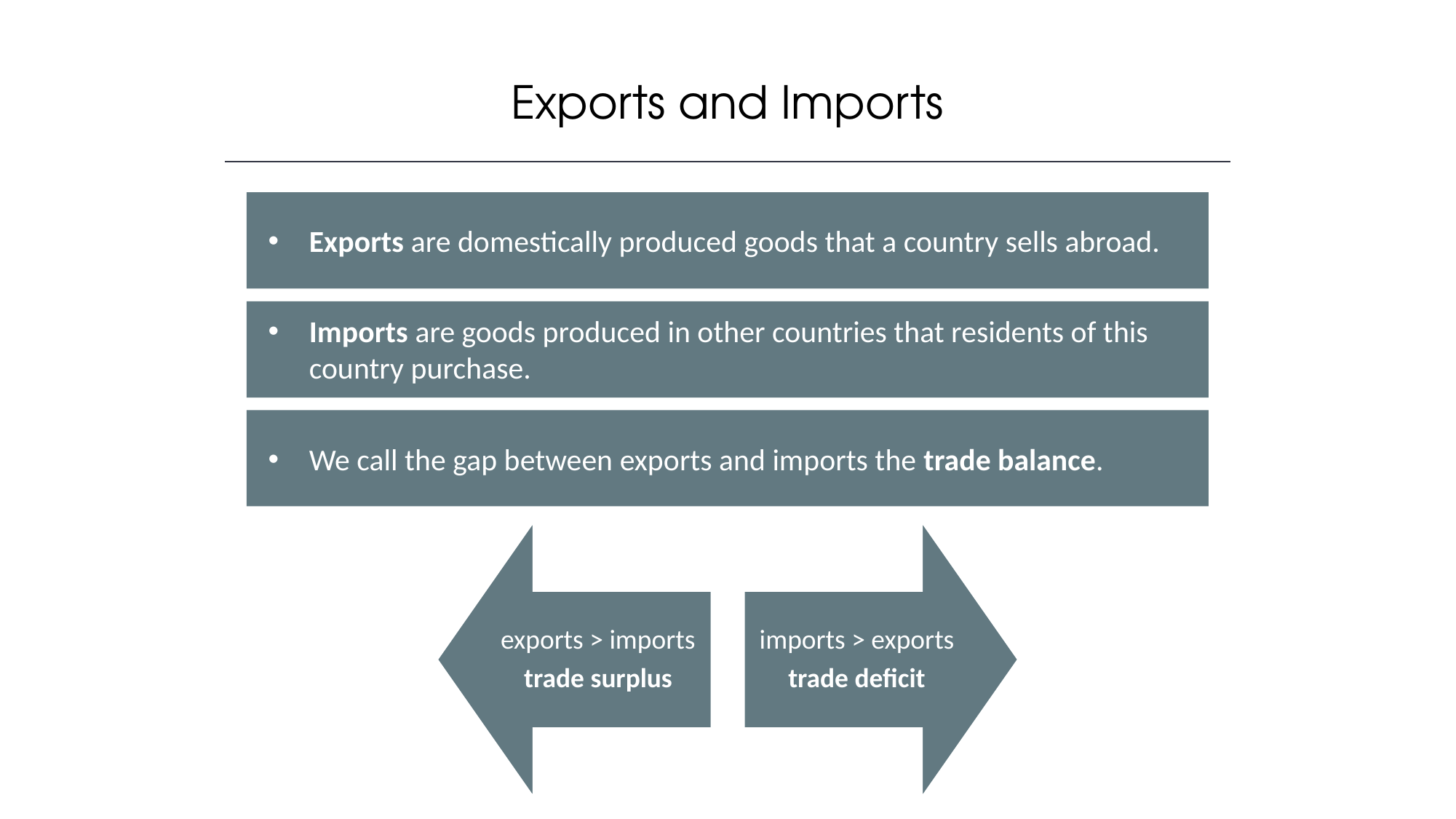

Exports and Imports
HAWKES LEARNING

Exports are domestically produced goods that a country sells abroad.

Imports are goods produced in other countries that residents of this country purchase.

We call the gap between exports and imports the trade balance.
exports > imports
trade surplus
imports > exports
trade deficit